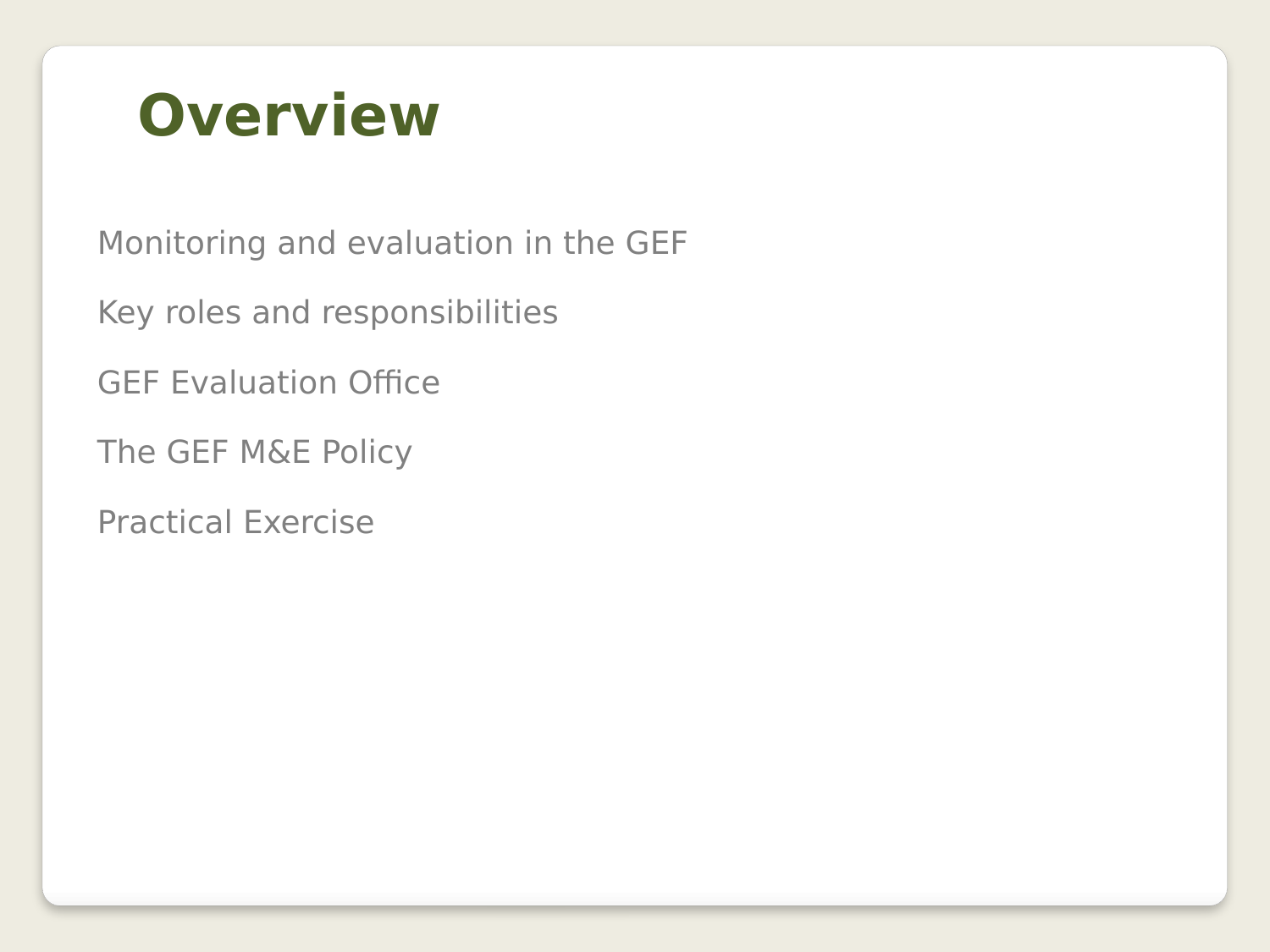

Overview
Monitoring and evaluation in the GEF
Key roles and responsibilities
GEF Evaluation Office
The GEF M&E Policy
Practical Exercise